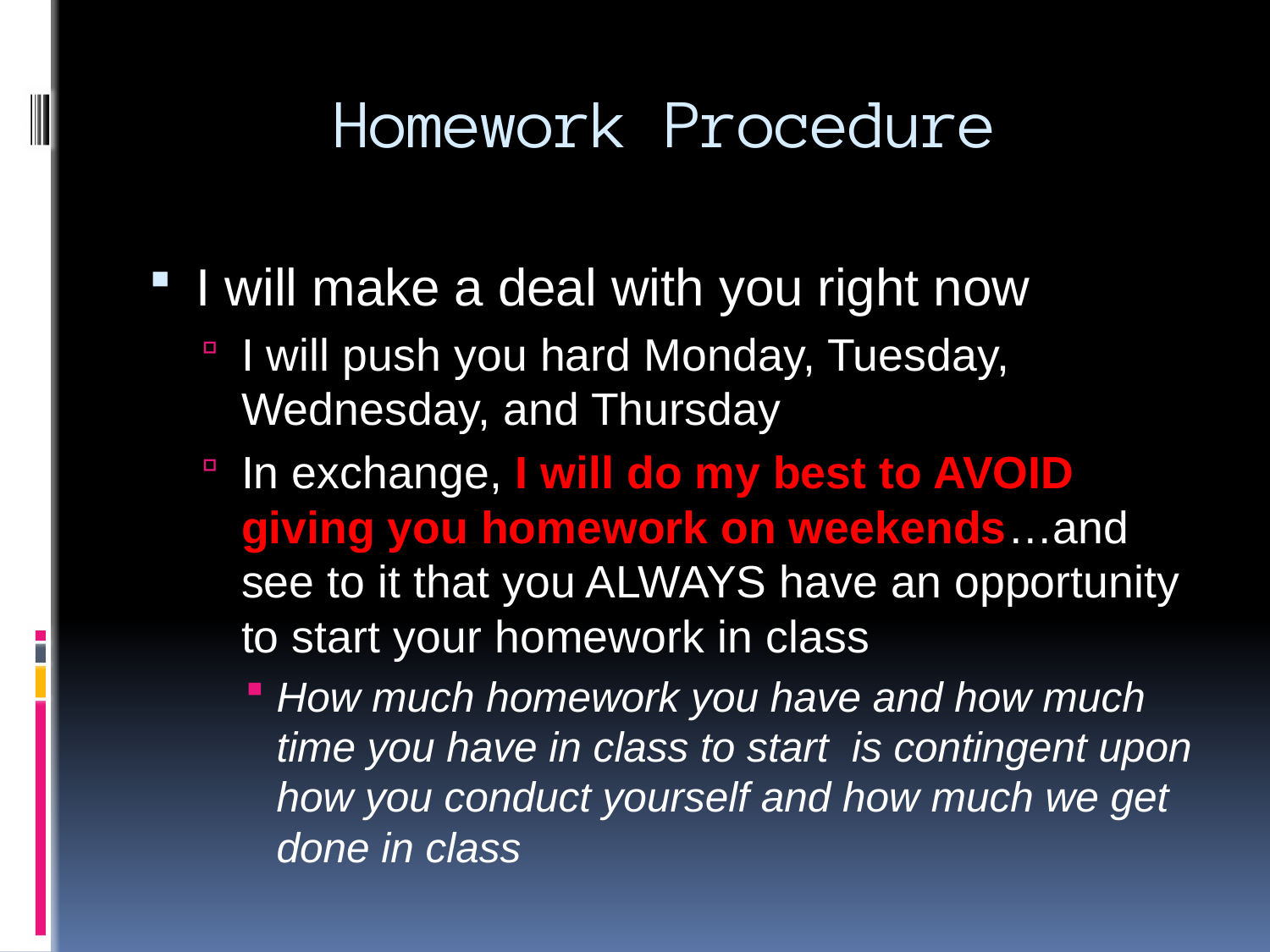

# Homework Procedure
I will make a deal with you right now
I will push you hard Monday, Tuesday, Wednesday, and Thursday
In exchange, I will do my best to AVOID giving you homework on weekends…and see to it that you ALWAYS have an opportunity to start your homework in class
How much homework you have and how much time you have in class to start  is contingent upon how you conduct yourself and how much we get done in class